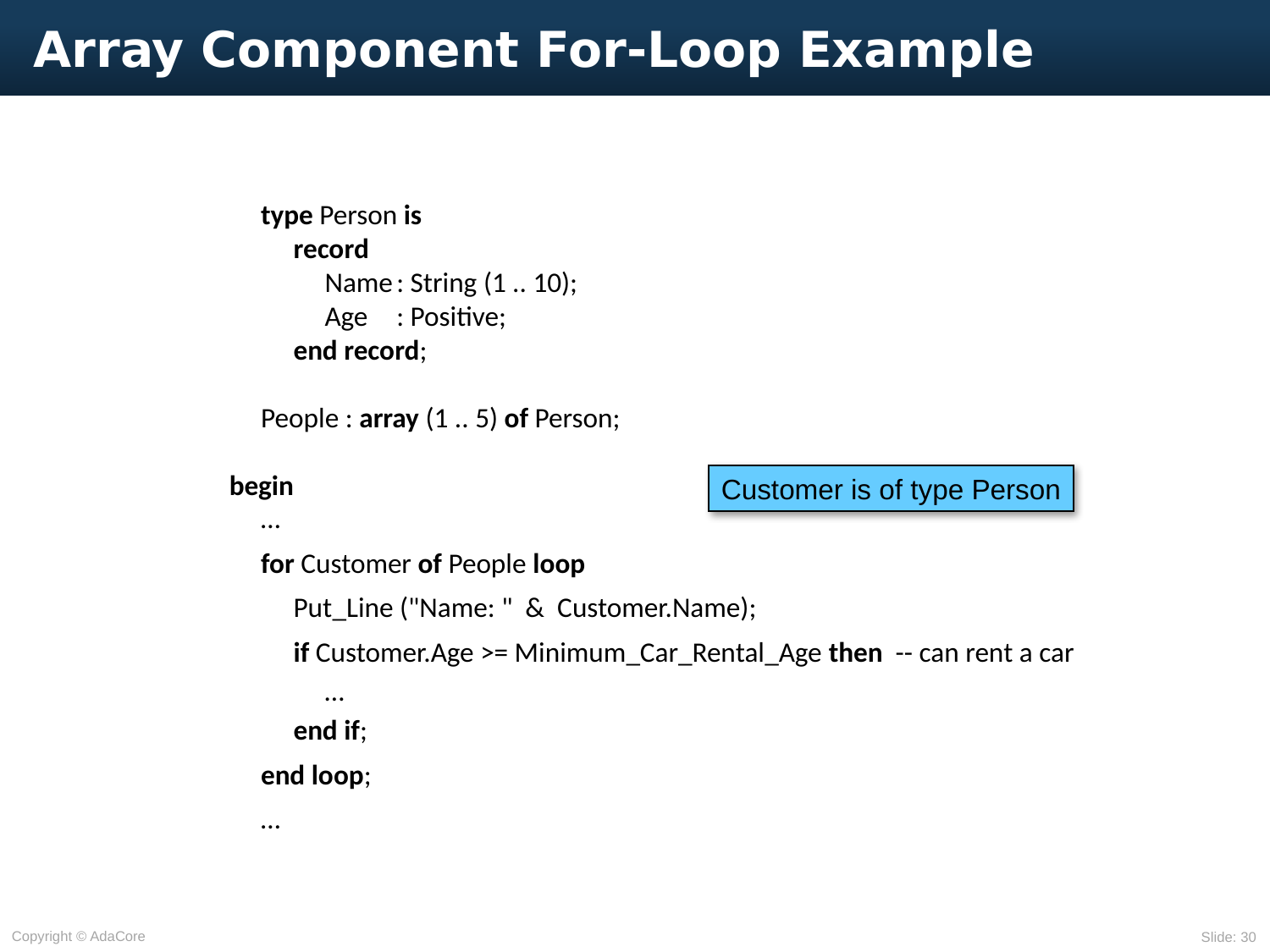

# Array Component For-Loop Example
	type Person is
		record
			Name	: String (1 .. 10);
			Age	: Positive;
		end record;

	People : array (1 .. 5) of Person;

begin
	…
	for Customer of People loop
		Put_Line ("Name: "  &  Customer.Name);
		if Customer.Age >= Minimum_Car_Rental_Age then  -- can rent a car
			…
		end if;
	end loop;
	…
Customer is of type Person